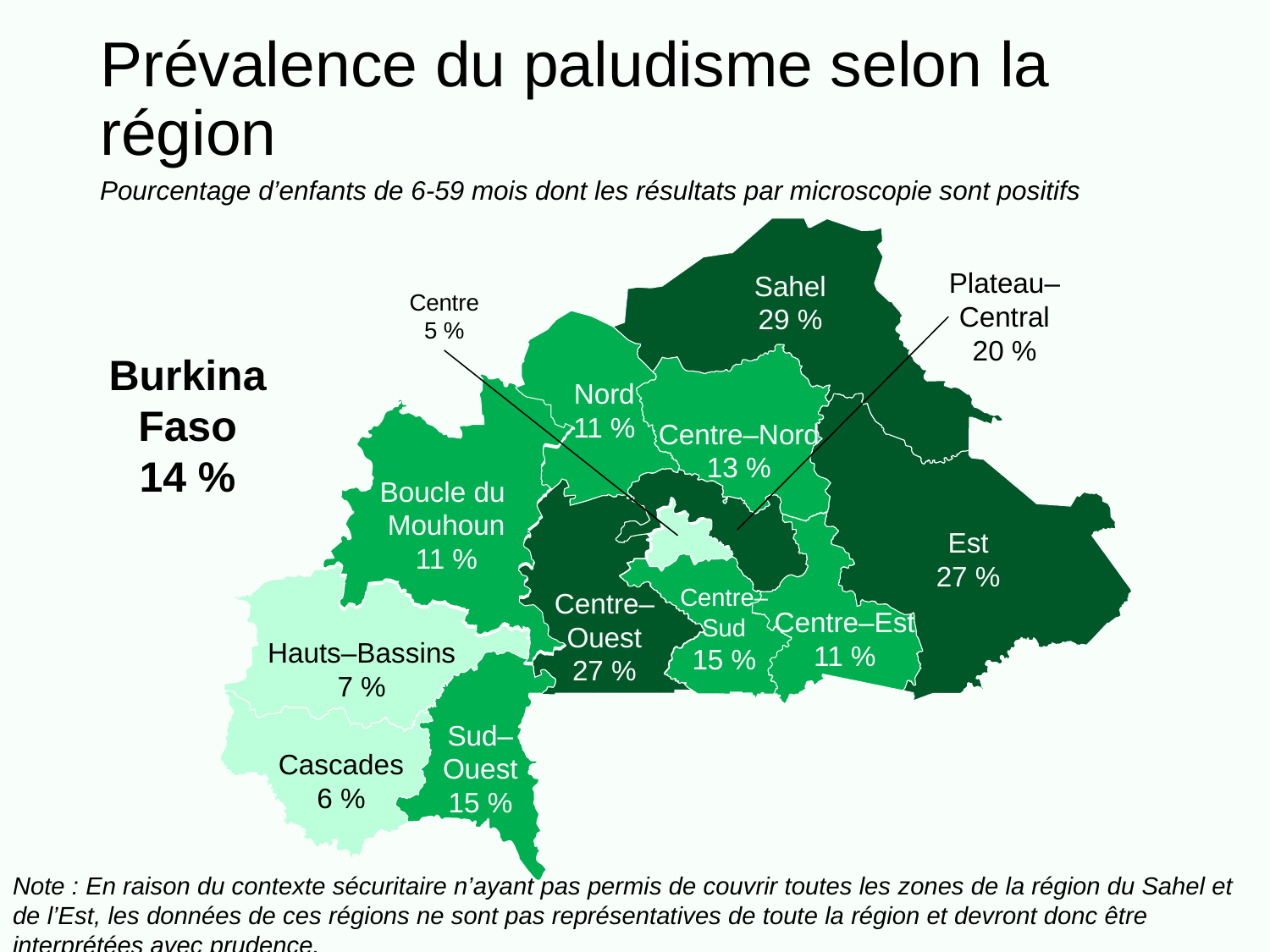

# Prévalence du paludisme selon la région
Pourcentage d’enfants de 6-59 mois dont les résultats par microscopie sont positifs

Sahel
29 %
Plateau–
Central
20 %
Centre
5 %
Nord
11 %
Centre–Nord
13 %
Boucle du
Mouhoun
11 %

Est
27 %
Centre–
Sud
15 %
Centre–
Ouest
27 %
Centre–Est
11 %
Hauts–Bassins
7 %
Sud–
Ouest
15 %
Cascades
6 %
Burkina Faso
14 %
Note : En raison du contexte sécuritaire n’ayant pas permis de couvrir toutes les zones de la région du Sahel et de l’Est, les données de ces régions ne sont pas représentatives de toute la région et devront donc être interprétées avec prudence.